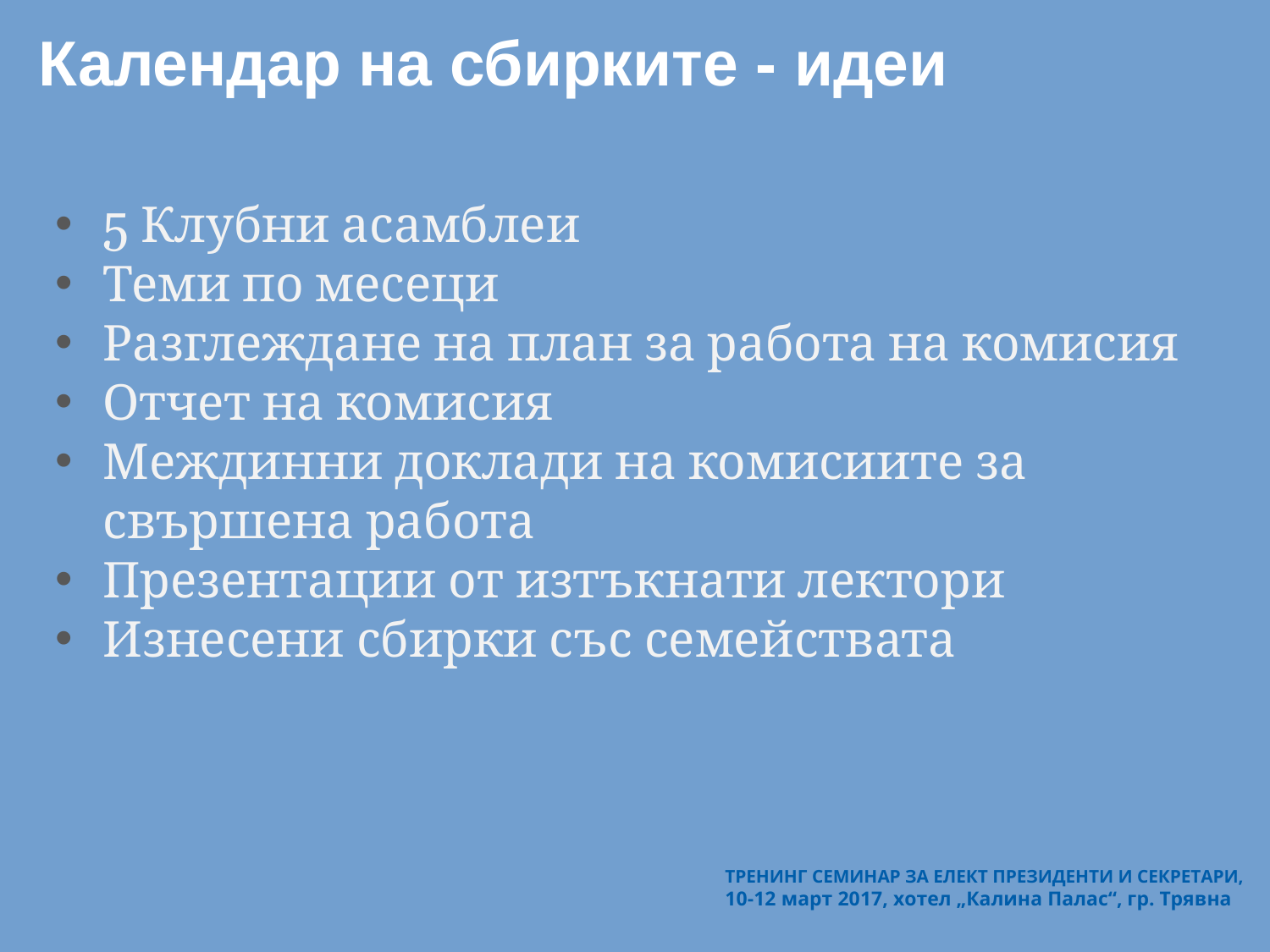

Календар на сбирките - идеи
5 Клубни асамблеи
Теми по месеци
Разглеждане на план за работа на комисия
Отчет на комисия
Междинни доклади на комисиите за свършена работа
Презентации от изтъкнати лектори
Изнесени сбирки със семействата